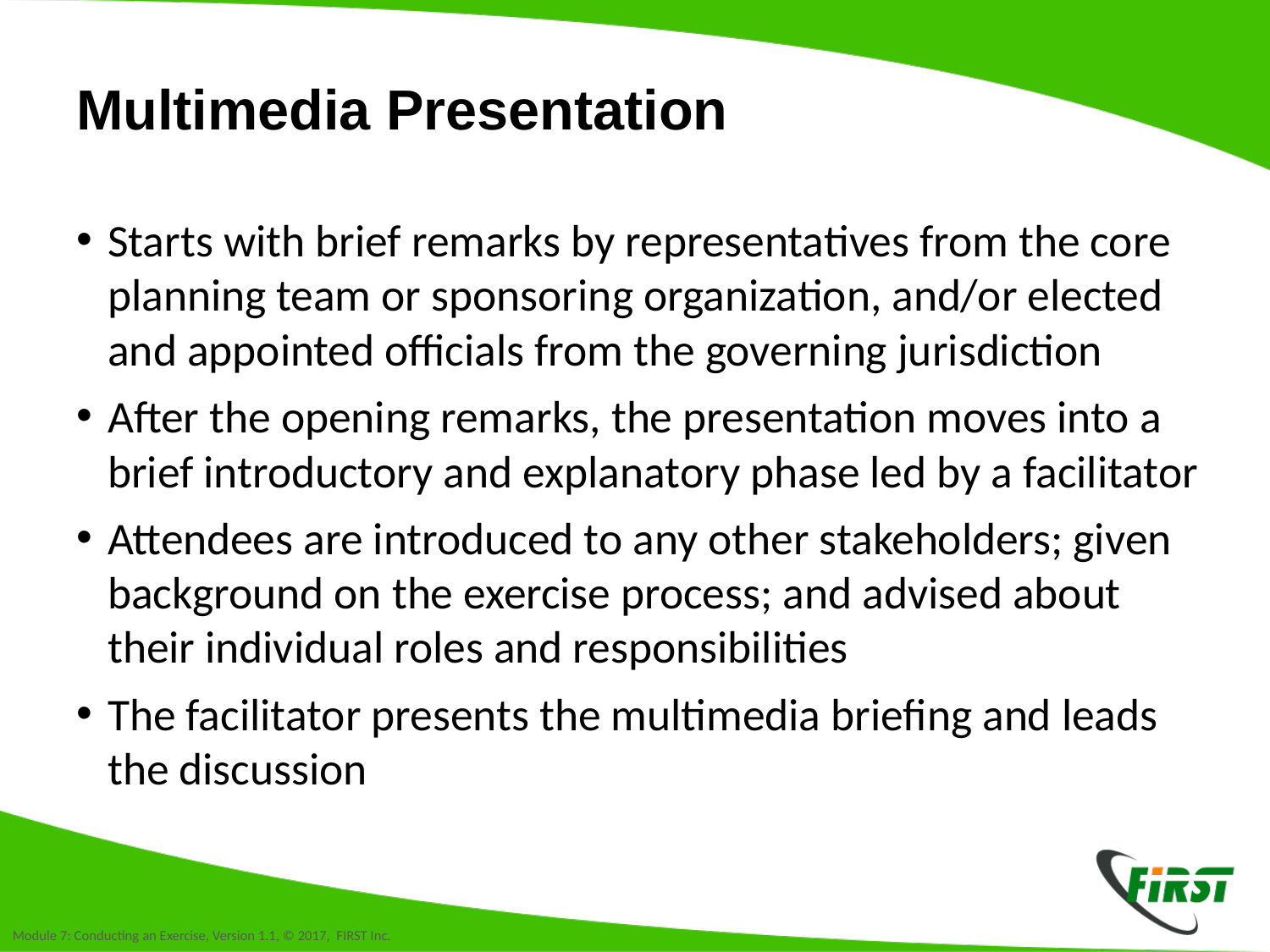

# Multimedia Presentation
Starts with brief remarks by representatives from the core planning team or sponsoring organization, and/or elected and appointed officials from the governing jurisdiction
After the opening remarks, the presentation moves into a brief introductory and explanatory phase led by a facilitator
Attendees are introduced to any other stakeholders; given background on the exercise process; and advised about their individual roles and responsibilities
The facilitator presents the multimedia briefing and leads the discussion